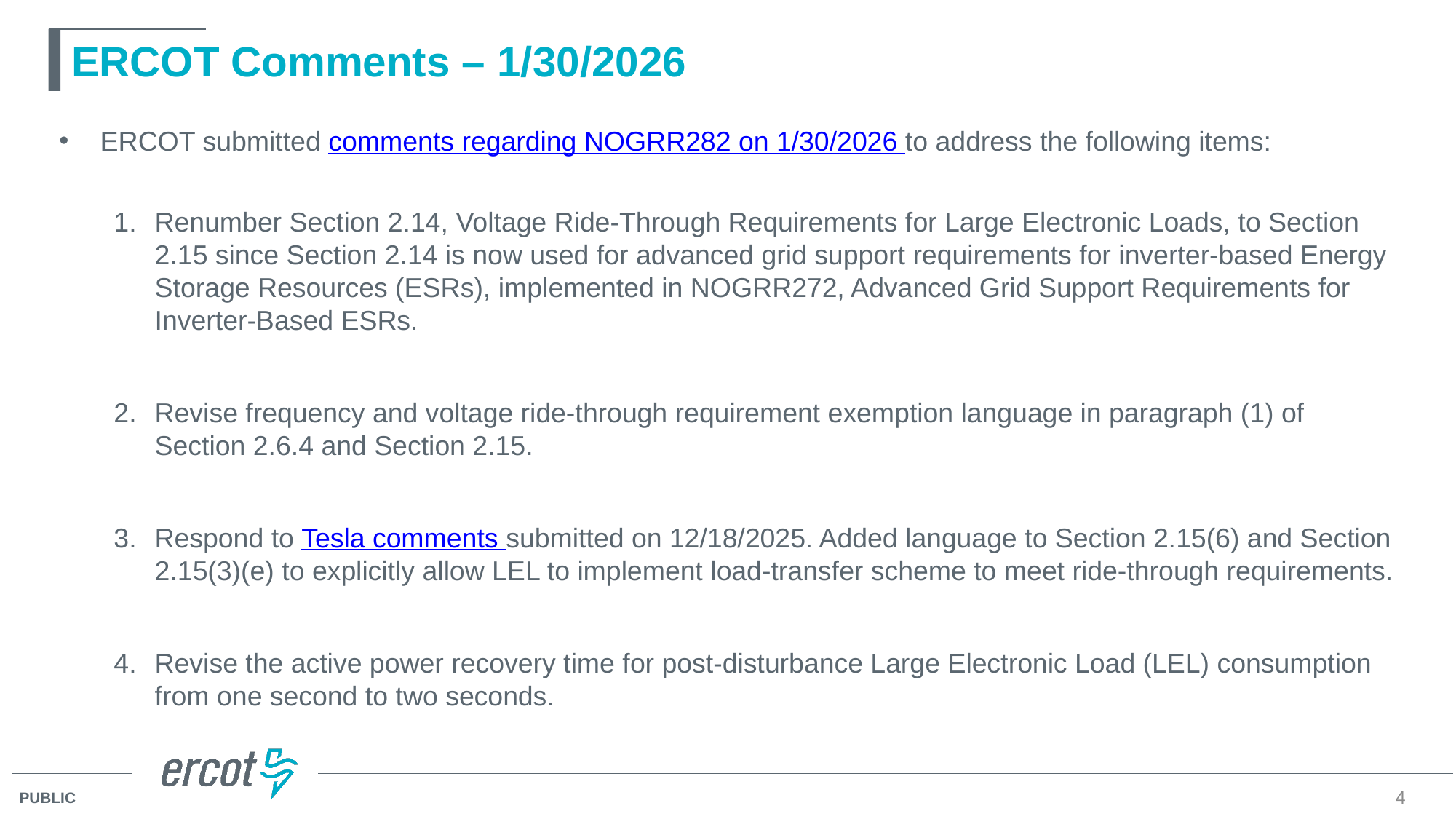

# ERCOT Comments – 1/30/2026
ERCOT submitted comments regarding NOGRR282 on 1/30/2026 to address the following items:

Renumber Section 2.14, Voltage Ride-Through Requirements for Large Electronic Loads, to Section 2.15 since Section 2.14 is now used for advanced grid support requirements for inverter-based Energy Storage Resources (ESRs), implemented in NOGRR272, Advanced Grid Support Requirements for Inverter-Based ESRs.

Revise frequency and voltage ride-through requirement exemption language in paragraph (1) of Section 2.6.4 and Section 2.15.

Respond to Tesla comments submitted on 12/18/2025. Added language to Section 2.15(6) and Section 2.15(3)(e) to explicitly allow LEL to implement load-transfer scheme to meet ride-through requirements.

Revise the active power recovery time for post-disturbance Large Electronic Load (LEL) consumption from one second to two seconds.

4